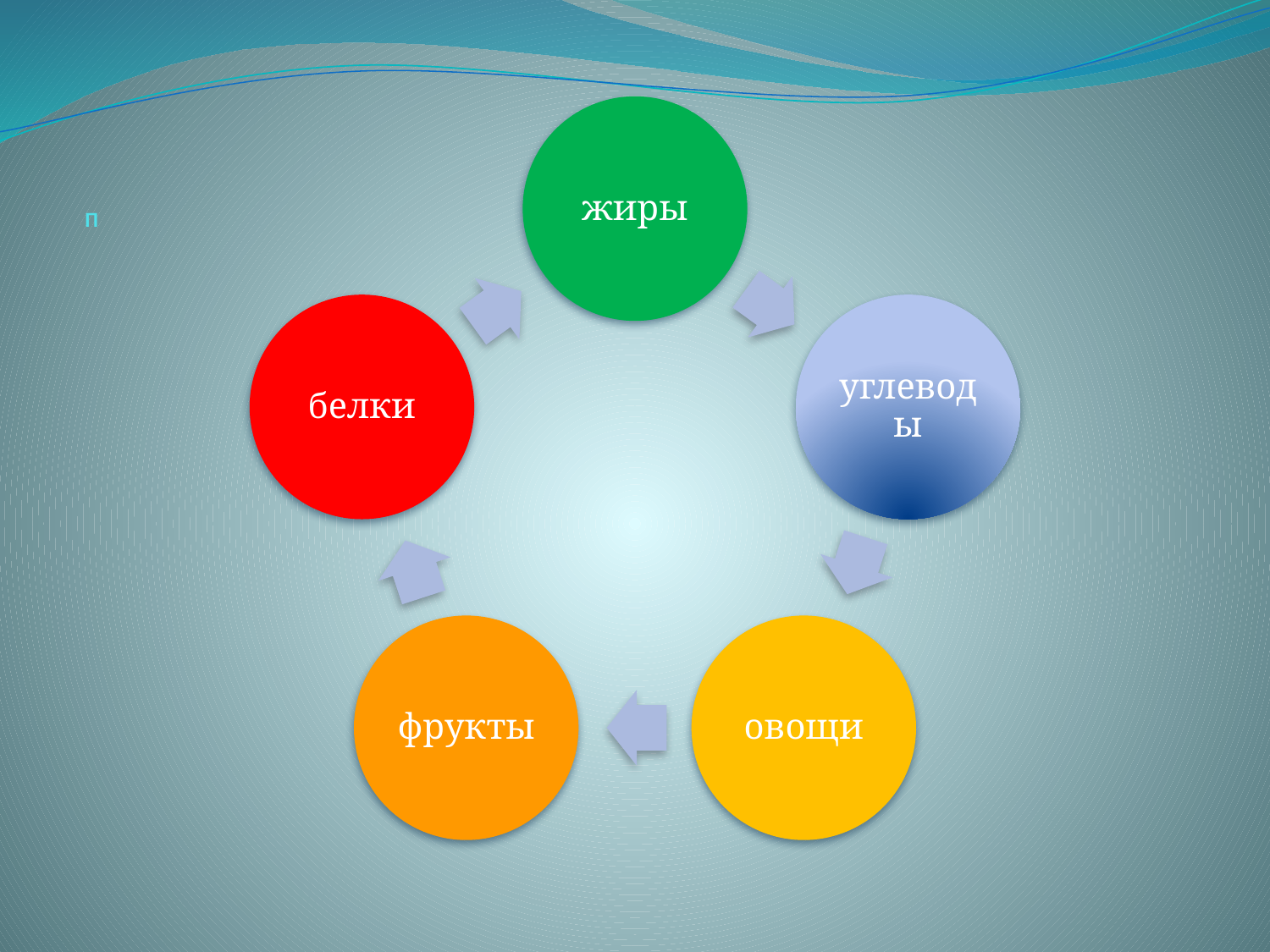

жиры

углеводы

овощи

фрукты

белки

# П